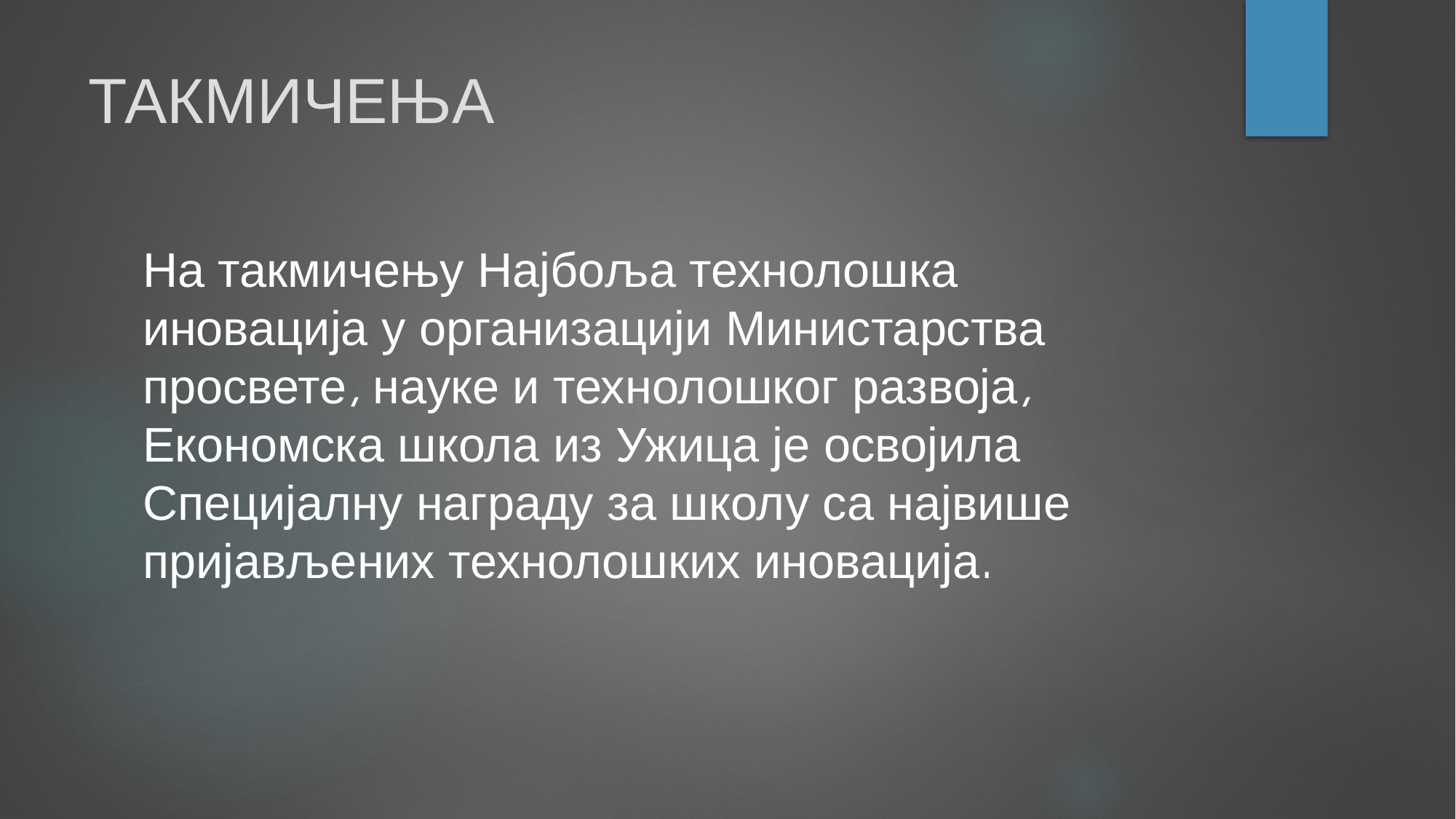

# ТАКМИЧЕЊА
На такмичењу Најбоља технолошка иновација у организацији Министарства просвете, науке и технолошког развоја, Економска школа из Ужица је освојила Специјалну награду за школу са највише пријављених технолошких иновација.